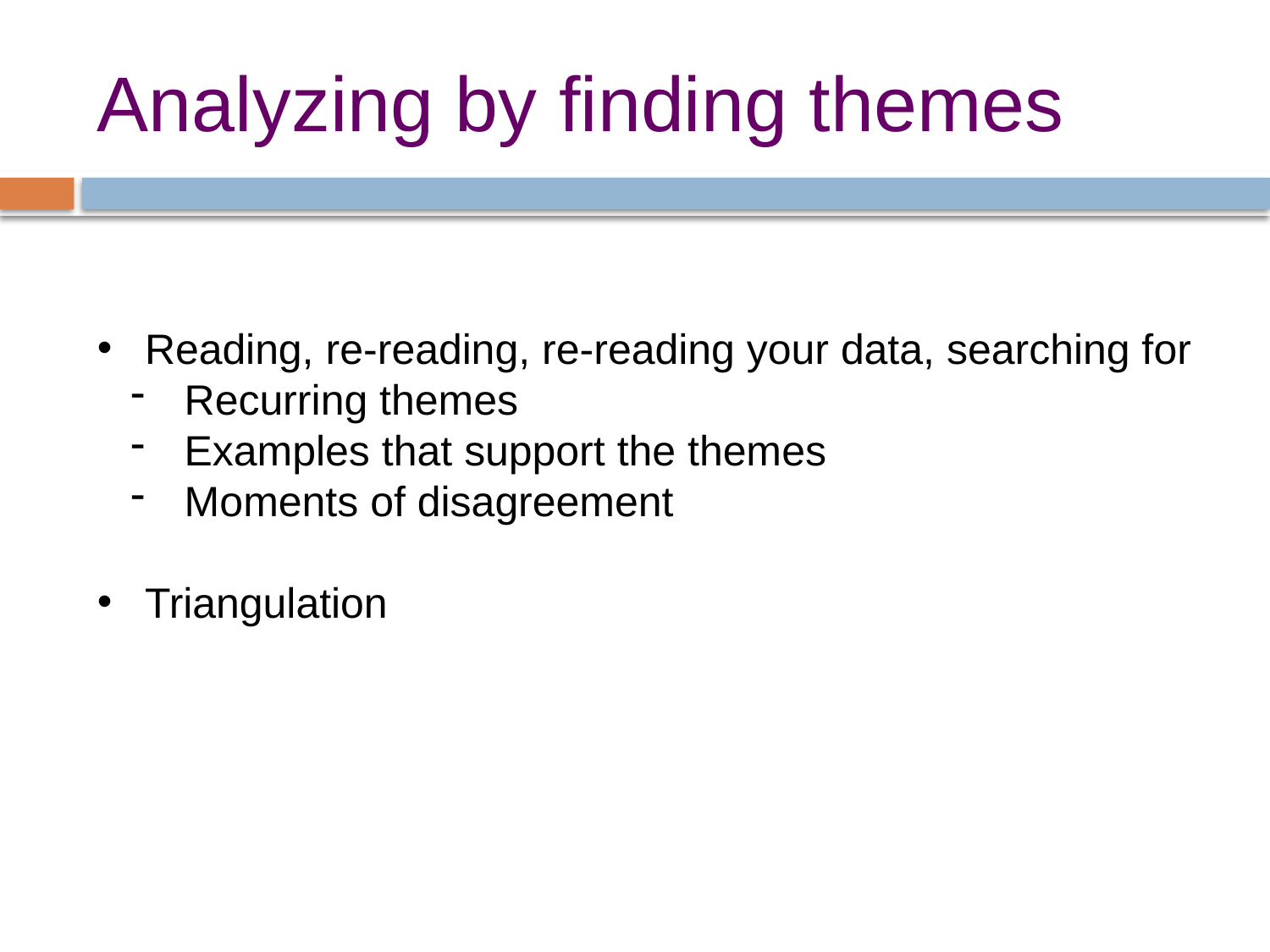

# Analyzing by finding themes
Reading, re-reading, re-reading your data, searching for
  Recurring themes
  Examples that support the themes
  Moments of disagreement

Triangulation